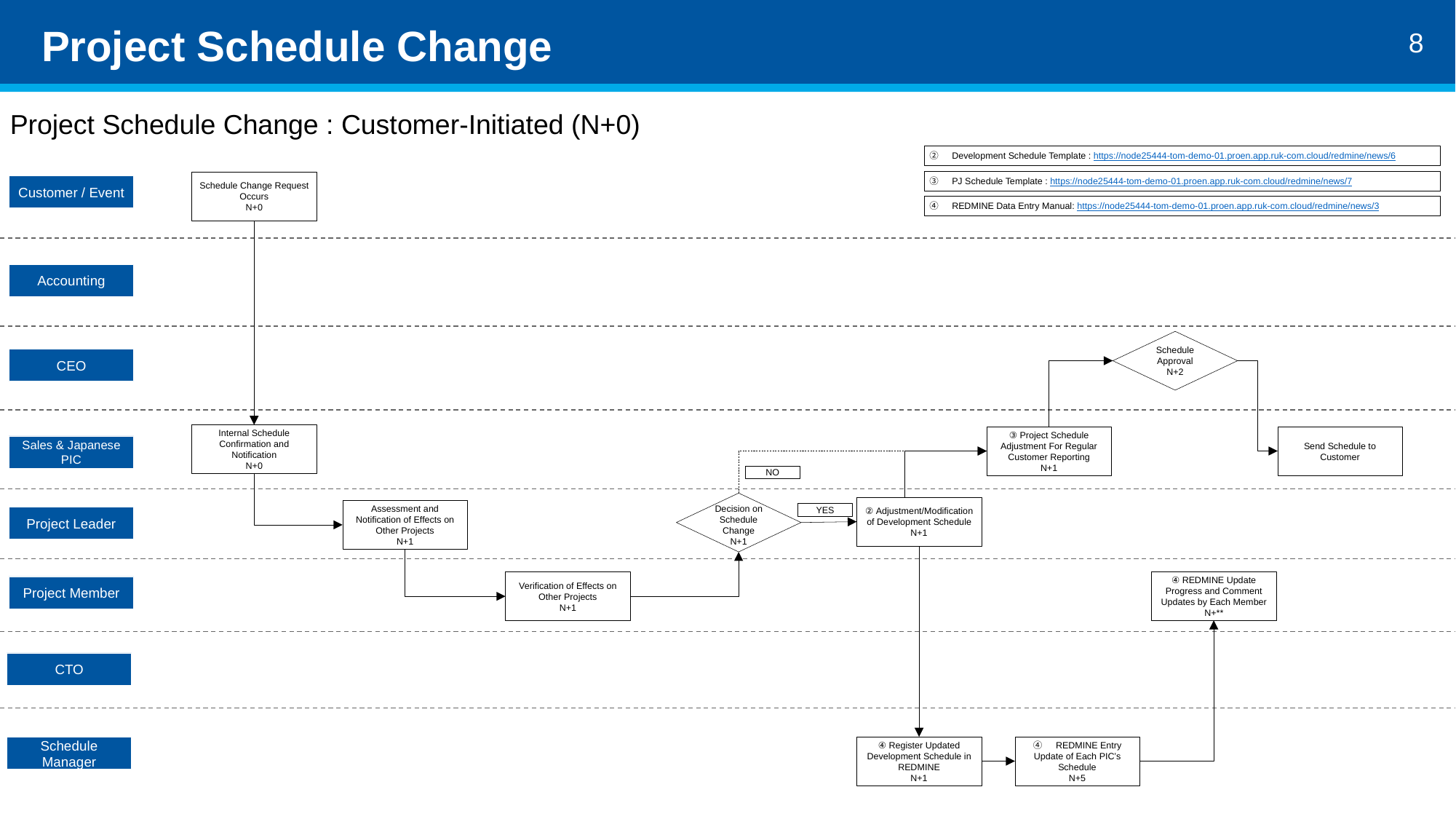

# Project Schedule Change
Project Schedule Change : Customer-Initiated (N+0)

②　Development Schedule Template : https://node25444-tom-demo-01.proen.app.ruk-com.cloud/redmine/news/6
③　PJ Schedule Template : https://node25444-tom-demo-01.proen.app.ruk-com.cloud/redmine/news/7
Schedule Change Request Occurs
N+0
Customer / Event
④　REDMINE Data Entry Manual: https://node25444-tom-demo-01.proen.app.ruk-com.cloud/redmine/news/3
Accounting
Schedule Approval
N+2
CEO
Internal Schedule Confirmation and Notification
N+0
③ Project Schedule Adjustment For Regular Customer Reporting
N+1
Send Schedule to Customer
Sales & Japanese PIC
NO
Decision on Schedule Change
N+1
② Adjustment/Modification of Development Schedule
N+1
Assessment and Notification of Effects on Other Projects
N+1
YES
Project Leader
④ REDMINE Update
Progress and Comment Updates by Each Member
N+**
Verification of Effects on Other Projects
N+1
Project Member
CTO
④ Register Updated Development Schedule in REDMINE
N+1
④　REDMINE Entry
Update of Each PIC’s Schedule
N+5
Schedule Manager